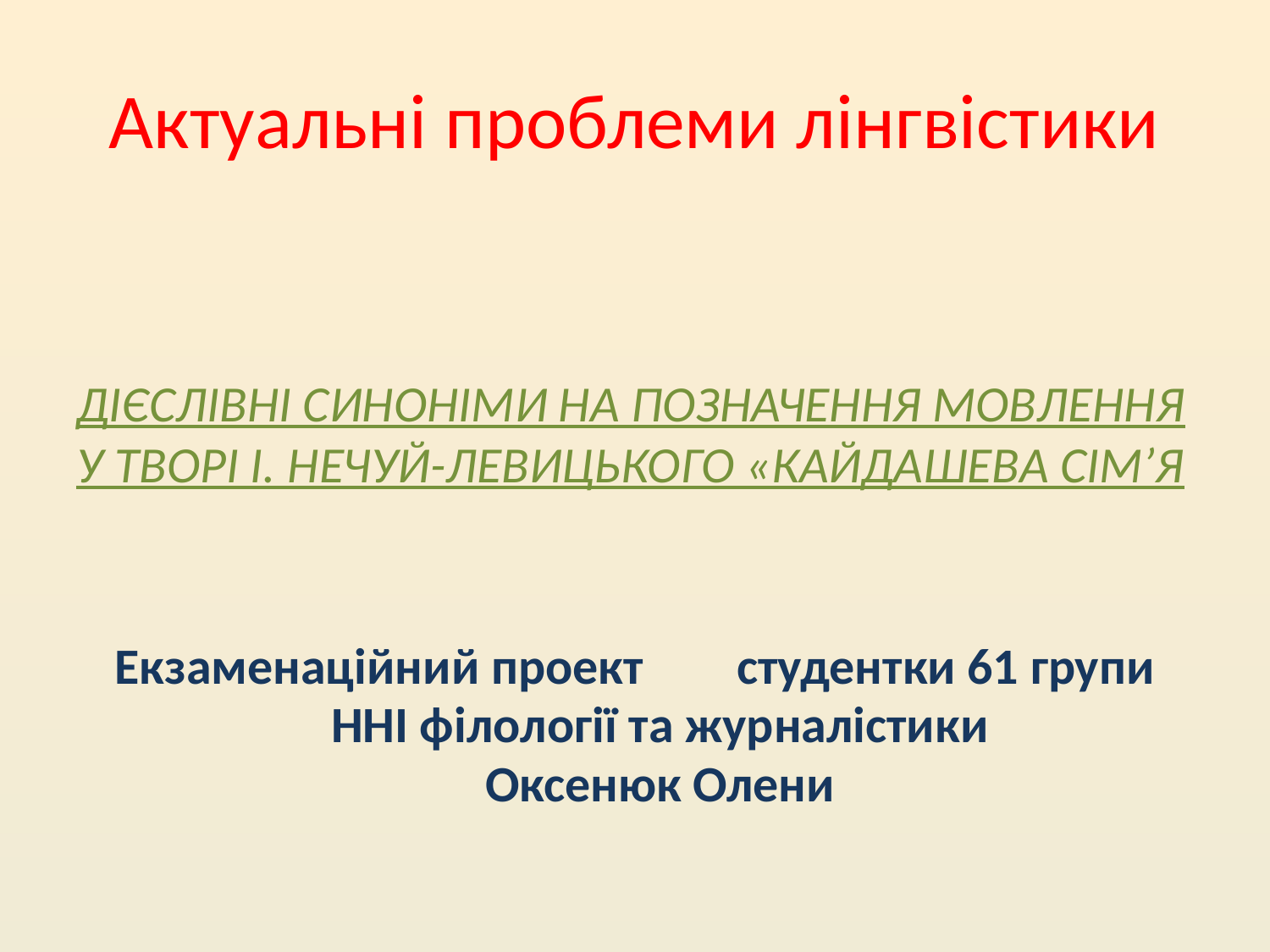

# Актуальні проблеми лінгвістики

ДІЄСЛІВНІ СИНОНІМИ НА ПОЗНАЧЕННЯ МОВЛЕННЯ У ТВОРІ І. НЕЧУЙ-ЛЕВИЦЬКОГО «КАЙДАШЕВА СІМ’Я

Екзаменаційний проект					студентки 61 групи
					ННІ філології та журналістики
						Оксенюк Олени